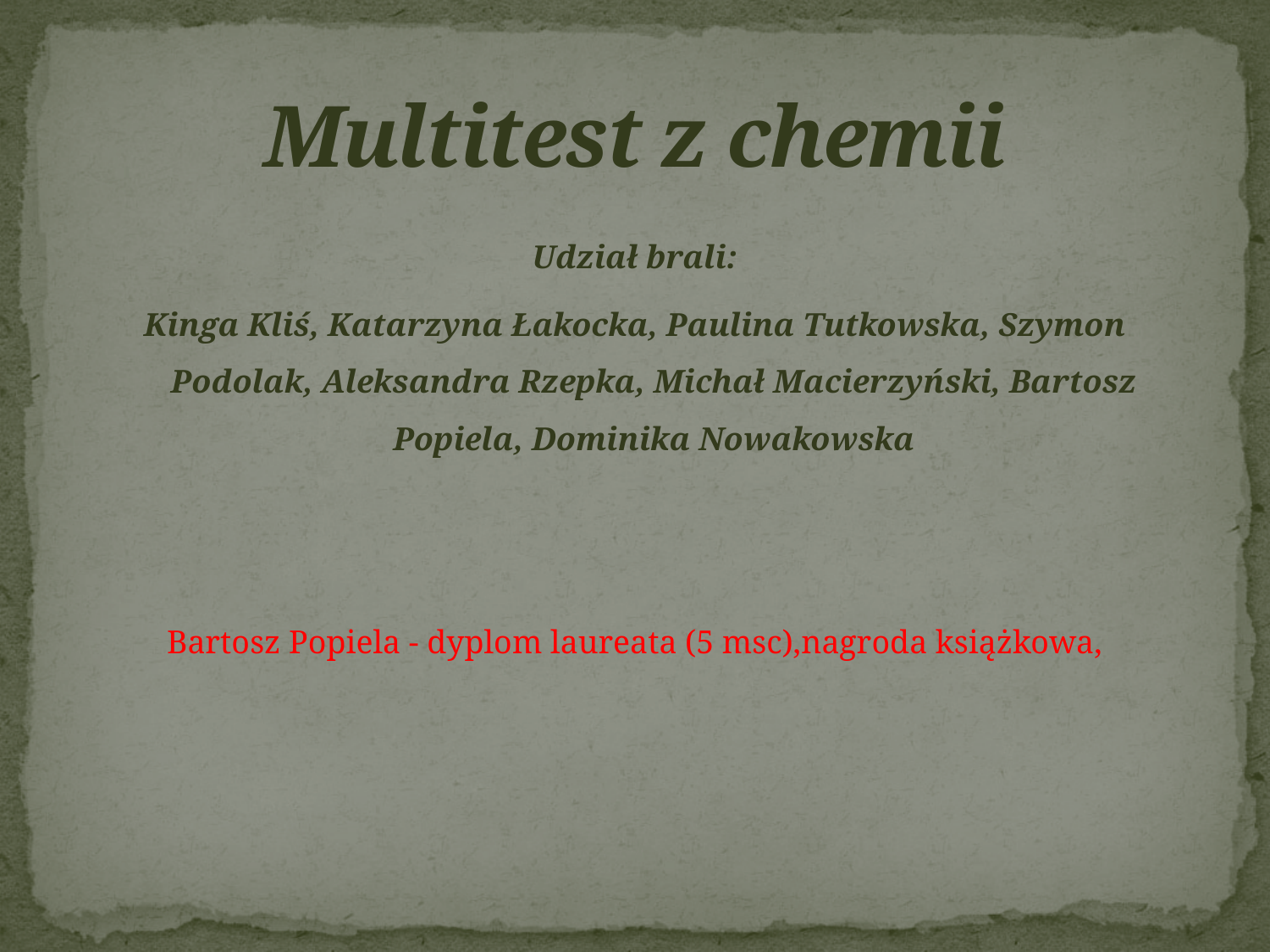

# Multitest z chemii
Udział brali:
Kinga Kliś, Katarzyna Łakocka, Paulina Tutkowska, Szymon Podolak, Aleksandra Rzepka, Michał Macierzyński, Bartosz Popiela, Dominika Nowakowska

Bartosz Popiela - dyplom laureata (5 msc),nagroda książkowa,